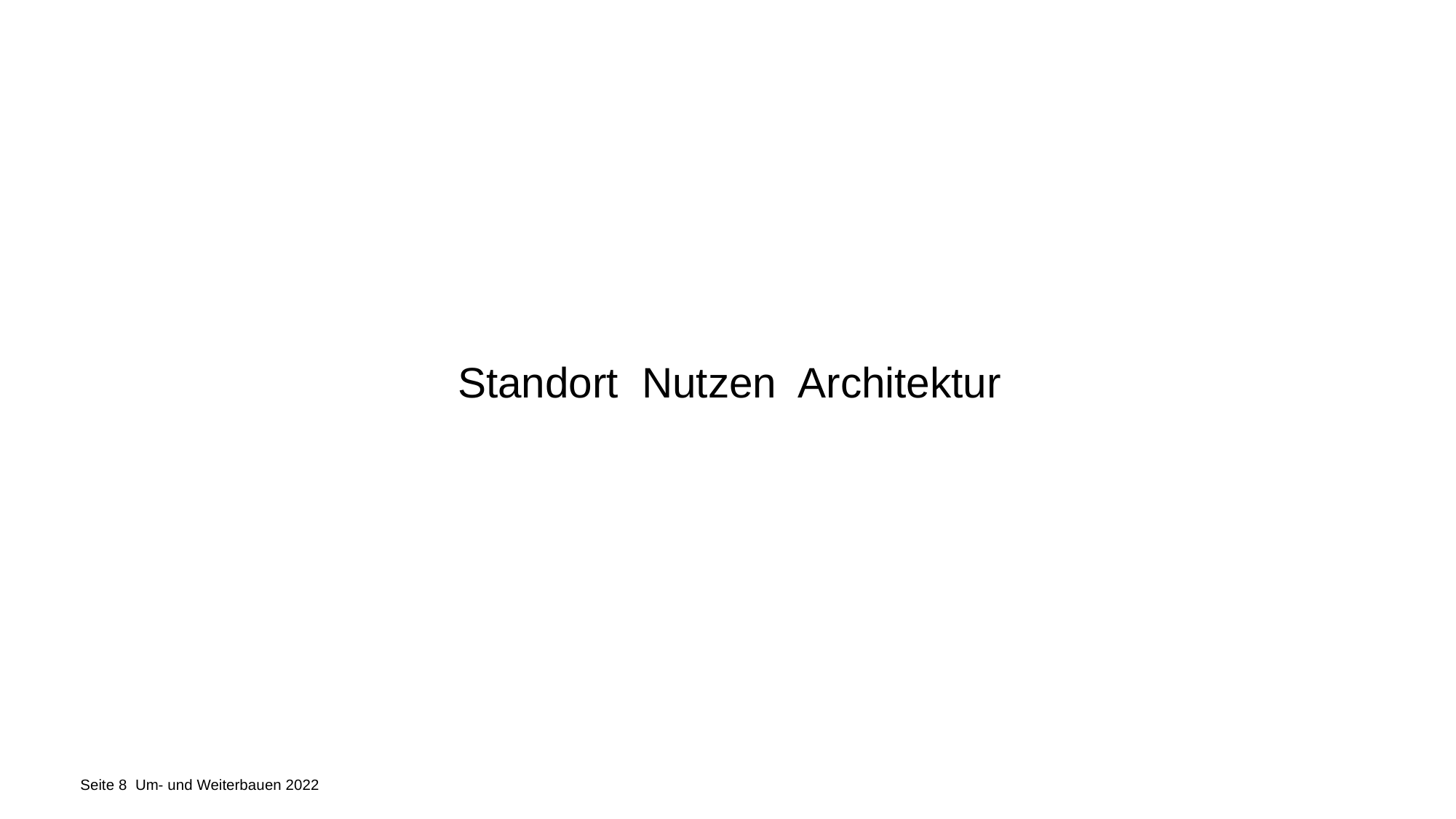

Standort  Nutzen  Architektur
Agglomeration

Seite 8  Um- und Weiterbauen 2022